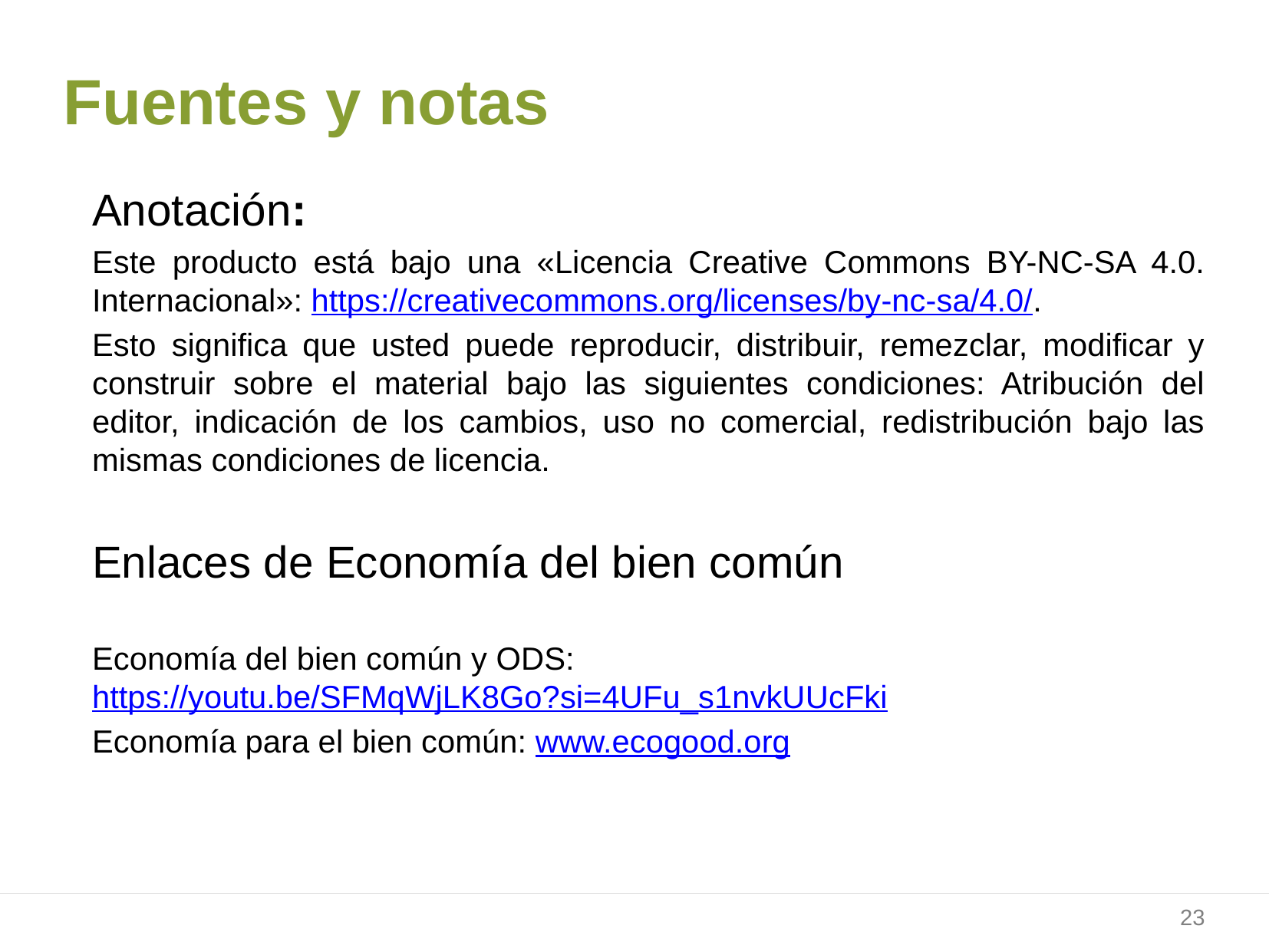

23
# Fuentes y notas
Anotación:
Este producto está bajo una «Licencia Creative Commons BY-NC-SA 4.0. Internacional»: https://creativecommons.org/licenses/by-nc-sa/4.0/.
Esto significa que usted puede reproducir, distribuir, remezclar, modificar y construir sobre el material bajo las siguientes condiciones: Atribución del editor, indicación de los cambios, uso no comercial, redistribución bajo las mismas condiciones de licencia.

Enlaces de Economía del bien común

Economía del bien común y ODS: https://youtu.be/SFMqWjLK8Go?si=4UFu_s1nvkUUcFki
Economía para el bien común: www.ecogood.org